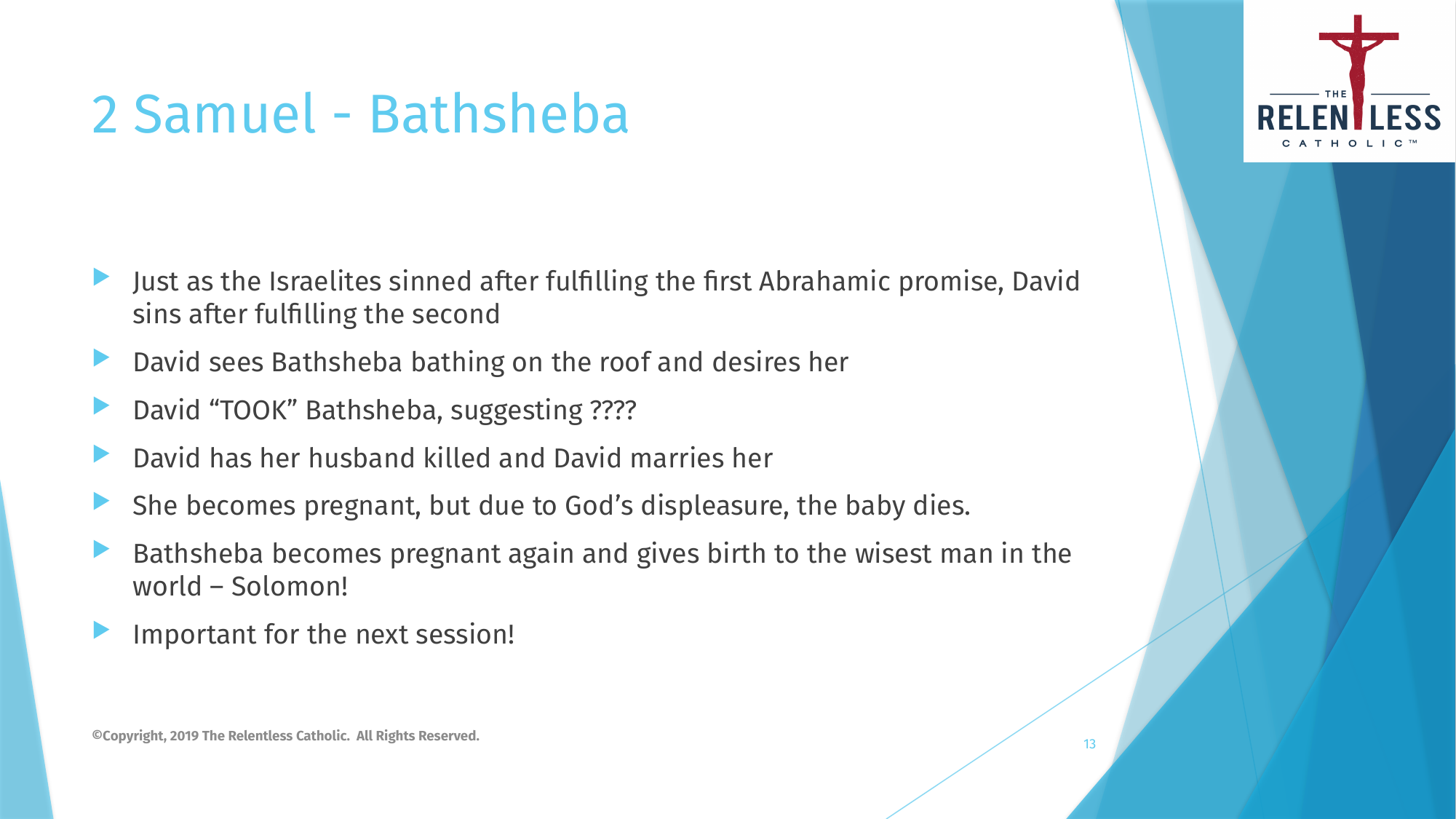

# 2 Samuel - Bathsheba
Just as the Israelites sinned after fulfilling the first Abrahamic promise, David sins after fulfilling the second
David sees Bathsheba bathing on the roof and desires her
David “TOOK” Bathsheba, suggesting ????
David has her husband killed and David marries her
She becomes pregnant, but due to God’s displeasure, the baby dies.
Bathsheba becomes pregnant again and gives birth to the wisest man in the world – Solomon!
Important for the next session!
©Copyright, 2019 The Relentless Catholic.  All Rights Reserved.

13